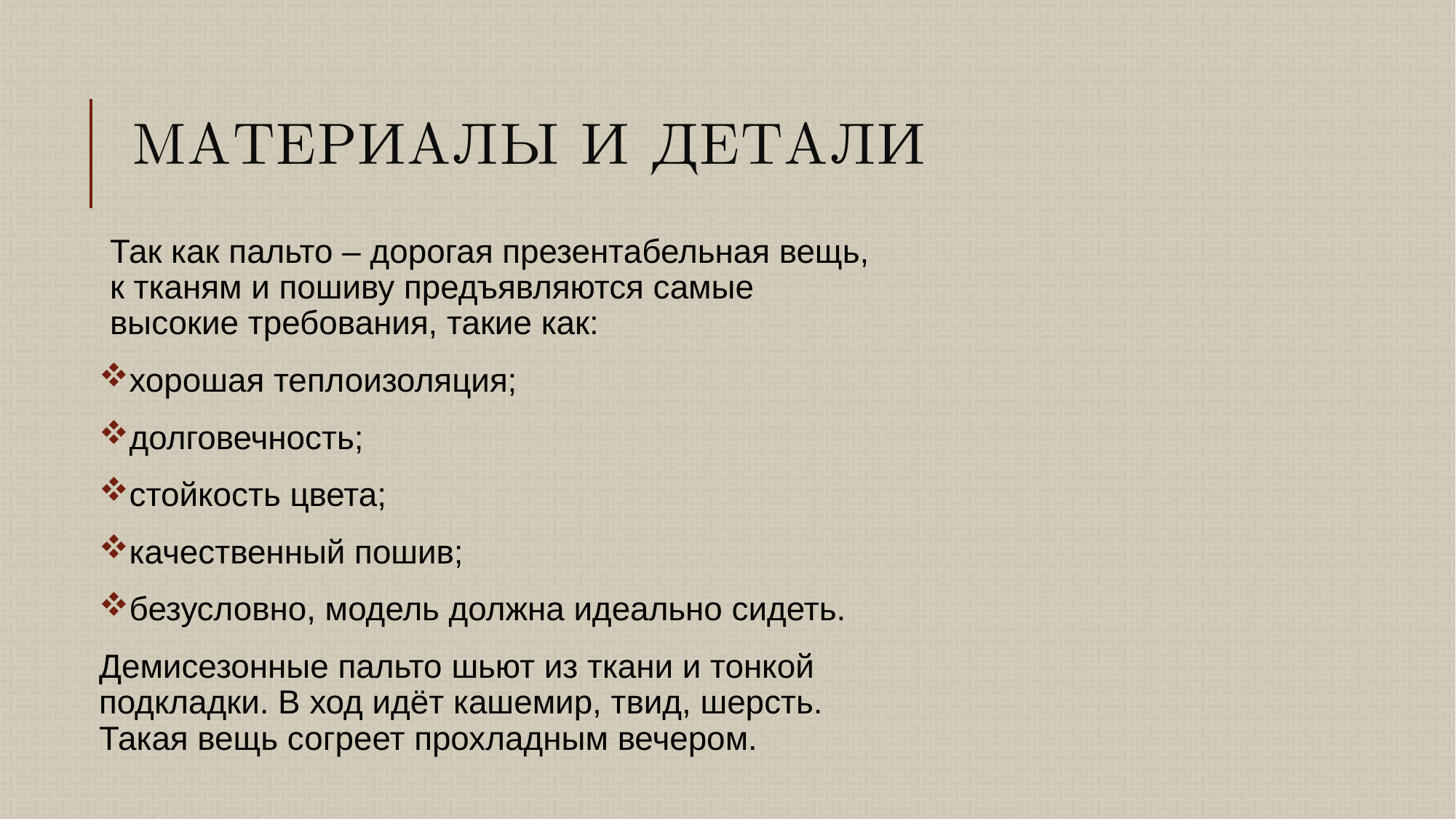

# Материалы и детали
Так как пальто – дорогая презентабельная вещь, к тканям и пошиву предъявляются самые высокие требования, такие как:
хорошая теплоизоляция;
долговечность;
стойкость цвета;
качественный пошив;
безусловно, модель должна идеально сидеть.
Демисезонные пальто шьют из ткани и тонкой подкладки. В ход идёт кашемир, твид, шерсть. Такая вещь согреет прохладным вечером.